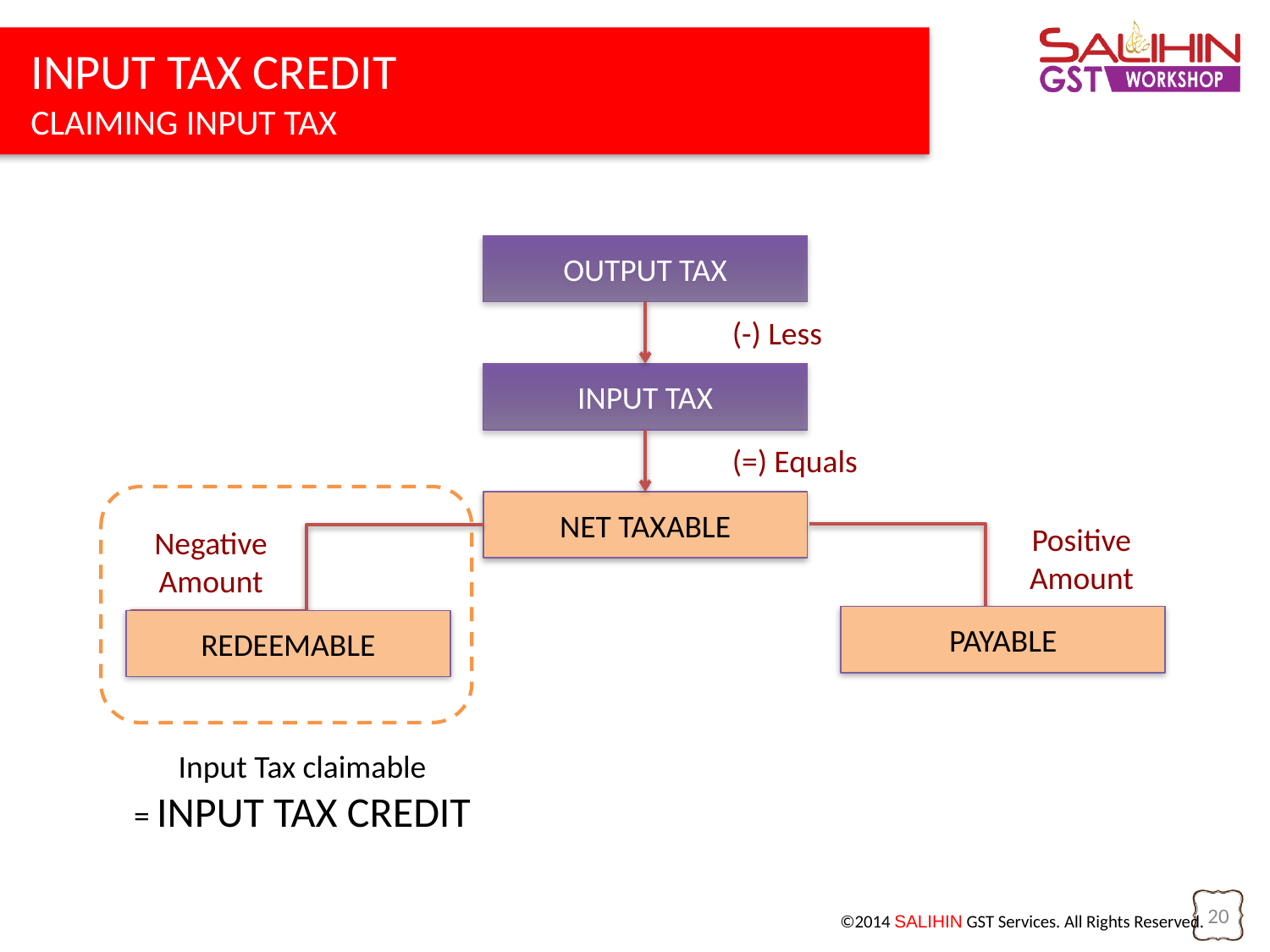

INPUT TAX CREDIT
CLAIMING INPUT TAX
OUTPUT TAX
(-) Less
INPUT TAX
(=) Equals
NET TAXABLE
Positive
Amount
Negative
Amount
PAYABLE
REDEEMABLE

Input Tax claimable
= INPUT TAX CREDIT
20